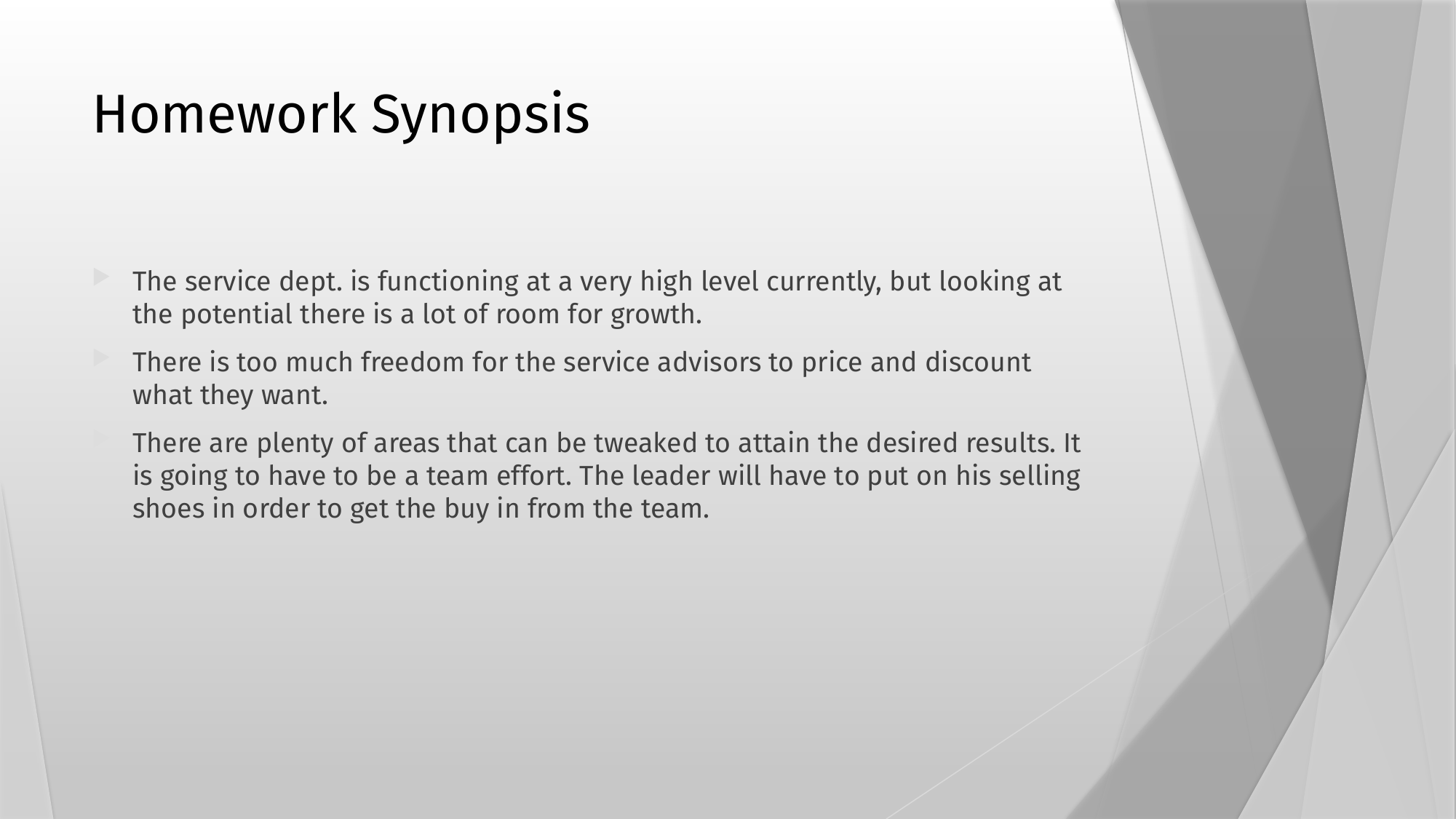

# Homework Synopsis
The service dept. is functioning at a very high level currently, but looking at the potential there is a lot of room for growth.
There is too much freedom for the service advisors to price and discount what they want.
There are plenty of areas that can be tweaked to attain the desired results. It is going to have to be a team effort. The leader will have to put on his selling shoes in order to get the buy in from the team.